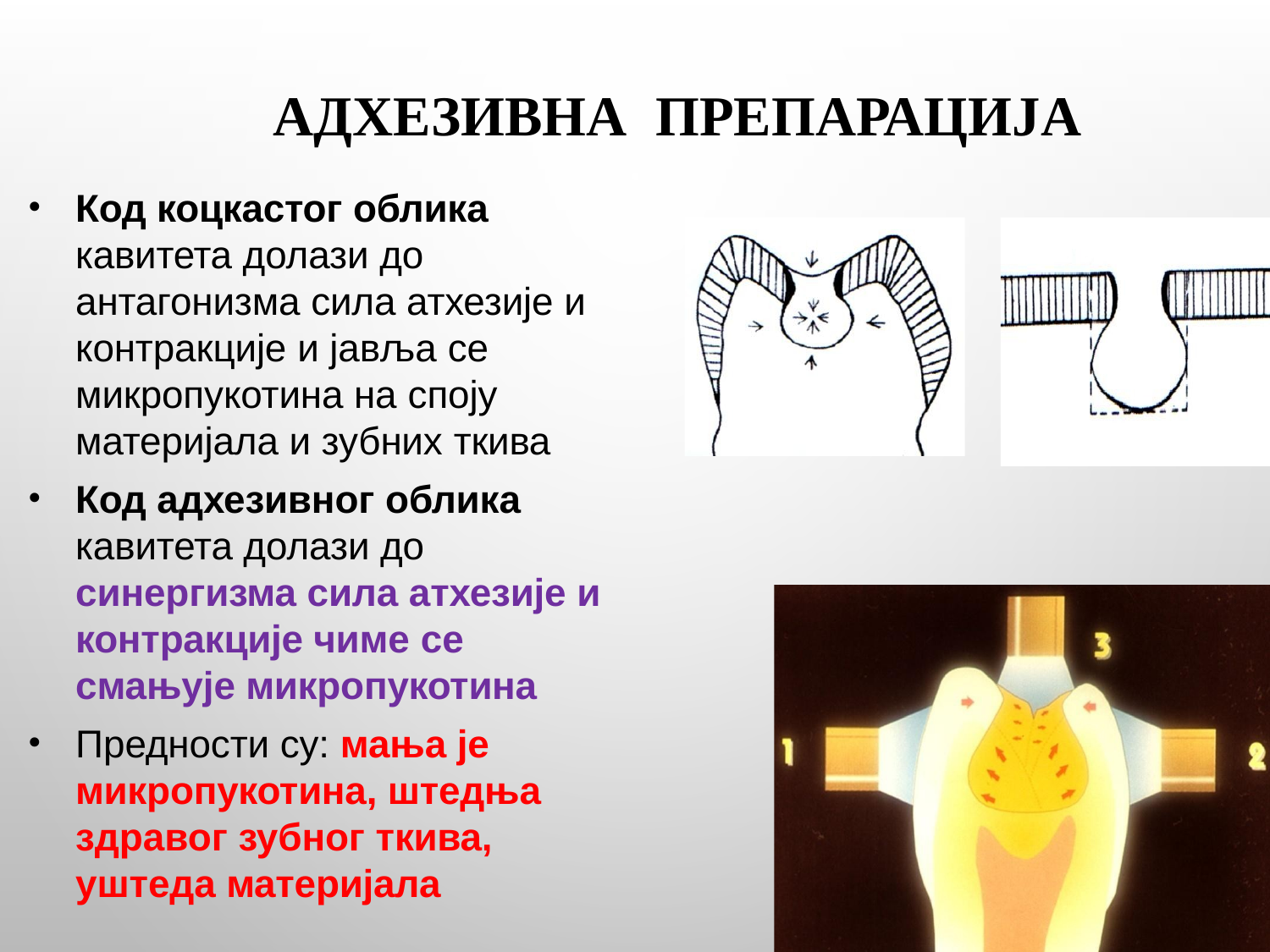

# АдХЕЗИВНА  ПРЕПАРАЦИЈА
Код коцкастог облика
кавитета долази до
антагонизма сила атхезије и  контракције и јавља се
микропукотина на споју
материјала и зубних ткива
Код адхезивног облика
кавитета долази до
синергизма сила атхезије и  контракције чиме се
смањује микропукотина
Предности су: мања је  микропукотина, штедња  здравог зубног ткива,  уштеда материјала